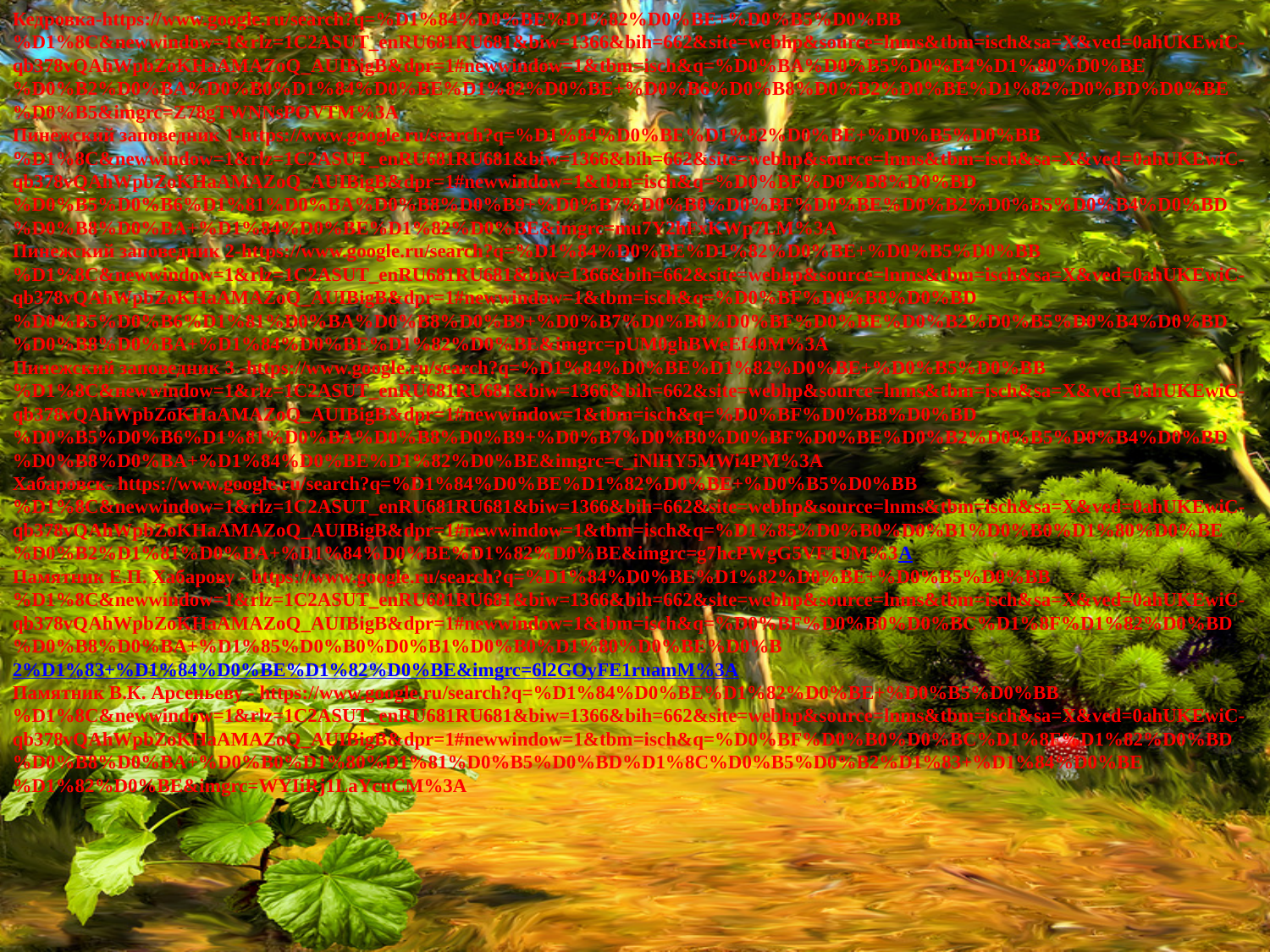

Кедровка-https://www.google.ru/search?q=%D1%84%D0%BE%D1%82%D0%BE+%D0%B5%D0%BB%D1%8C&newwindow=1&rlz=1C2ASUT_enRU681RU681&biw=1366&bih=662&site=webhp&source=lnms&tbm=isch&sa=X&ved=0ahUKEwiC-qb378vQAhWpbZoKHaAMAZoQ_AUIBigB&dpr=1#newwindow=1&tbm=isch&q=%D0%BA%D0%B5%D0%B4%D1%80%D0%BE%D0%B2%D0%BA%D0%B0%D1%84%D0%BE%D1%82%D0%BE+%D0%B6%D0%B8%D0%B2%D0%BE%D1%82%D0%BD%D0%BE%D0%B5&imgrc=Z78gTWNNsPOVTM%3A
Пинежский заповедник 1-https://www.google.ru/search?q=%D1%84%D0%BE%D1%82%D0%BE+%D0%B5%D0%BB%D1%8C&newwindow=1&rlz=1C2ASUT_enRU681RU681&biw=1366&bih=662&site=webhp&source=lnms&tbm=isch&sa=X&ved=0ahUKEwiC-qb378vQAhWpbZoKHaAMAZoQ_AUIBigB&dpr=1#newwindow=1&tbm=isch&q=%D0%BF%D0%B8%D0%BD%D0%B5%D0%B6%D1%81%D0%BA%D0%B8%D0%B9+%D0%B7%D0%B0%D0%BF%D0%BE%D0%B2%D0%B5%D0%B4%D0%BD%D0%B8%D0%BA+%D1%84%D0%BE%D1%82%D0%BE&imgrc=mu7Y2hFxKWp7LM%3A
Пинежский заповедник 2-https://www.google.ru/search?q=%D1%84%D0%BE%D1%82%D0%BE+%D0%B5%D0%BB%D1%8C&newwindow=1&rlz=1C2ASUT_enRU681RU681&biw=1366&bih=662&site=webhp&source=lnms&tbm=isch&sa=X&ved=0ahUKEwiC-qb378vQAhWpbZoKHaAMAZoQ_AUIBigB&dpr=1#newwindow=1&tbm=isch&q=%D0%BF%D0%B8%D0%BD%D0%B5%D0%B6%D1%81%D0%BA%D0%B8%D0%B9+%D0%B7%D0%B0%D0%BF%D0%BE%D0%B2%D0%B5%D0%B4%D0%BD%D0%B8%D0%BA+%D1%84%D0%BE%D1%82%D0%BE&imgrc=pUM0ghBWeEf40M%3A
Пинежский заповедник 3 -https://www.google.ru/search?q=%D1%84%D0%BE%D1%82%D0%BE+%D0%B5%D0%BB%D1%8C&newwindow=1&rlz=1C2ASUT_enRU681RU681&biw=1366&bih=662&site=webhp&source=lnms&tbm=isch&sa=X&ved=0ahUKEwiC-qb378vQAhWpbZoKHaAMAZoQ_AUIBigB&dpr=1#newwindow=1&tbm=isch&q=%D0%BF%D0%B8%D0%BD%D0%B5%D0%B6%D1%81%D0%BA%D0%B8%D0%B9+%D0%B7%D0%B0%D0%BF%D0%BE%D0%B2%D0%B5%D0%B4%D0%BD%D0%B8%D0%BA+%D1%84%D0%BE%D1%82%D0%BE&imgrc=c_iNlHY5MWi4PM%3A
Хабаровск- https://www.google.ru/search?q=%D1%84%D0%BE%D1%82%D0%BE+%D0%B5%D0%BB%D1%8C&newwindow=1&rlz=1C2ASUT_enRU681RU681&biw=1366&bih=662&site=webhp&source=lnms&tbm=isch&sa=X&ved=0ahUKEwiC-qb378vQAhWpbZoKHaAMAZoQ_AUIBigB&dpr=1#newwindow=1&tbm=isch&q=%D1%85%D0%B0%D0%B1%D0%B0%D1%80%D0%BE%D0%B2%D1%81%D0%BA+%D1%84%D0%BE%D1%82%D0%BE&imgrc=g7hcPWgG5VFT0M%3A
Памятник Е.П. Хабарову - https://www.google.ru/search?q=%D1%84%D0%BE%D1%82%D0%BE+%D0%B5%D0%BB%D1%8C&newwindow=1&rlz=1C2ASUT_enRU681RU681&biw=1366&bih=662&site=webhp&source=lnms&tbm=isch&sa=X&ved=0ahUKEwiC-qb378vQAhWpbZoKHaAMAZoQ_AUIBigB&dpr=1#newwindow=1&tbm=isch&q=%D0%BF%D0%B0%D0%BC%D1%8F%D1%82%D0%BD%D0%B8%D0%BA+%D1%85%D0%B0%D0%B1%D0%B0%D1%80%D0%BE%D0%B2%D1%83+%D1%84%D0%BE%D1%82%D0%BE&imgrc=6l2GOyFE1ruamM%3A
Памятник В.К. Арсеньеву - https://www.google.ru/search?q=%D1%84%D0%BE%D1%82%D0%BE+%D0%B5%D0%BB%D1%8C&newwindow=1&rlz=1C2ASUT_enRU681RU681&biw=1366&bih=662&site=webhp&source=lnms&tbm=isch&sa=X&ved=0ahUKEwiC-qb378vQAhWpbZoKHaAMAZoQ_AUIBigB&dpr=1#newwindow=1&tbm=isch&q=%D0%BF%D0%B0%D0%BC%D1%8F%D1%82%D0%BD%D0%B8%D0%BA+%D0%B0%D1%80%D1%81%D0%B5%D0%BD%D1%8C%D0%B5%D0%B2%D1%83+%D1%84%D0%BE%D1%82%D0%BE&imgrc=WYIiRj1LaYcuCM%3A